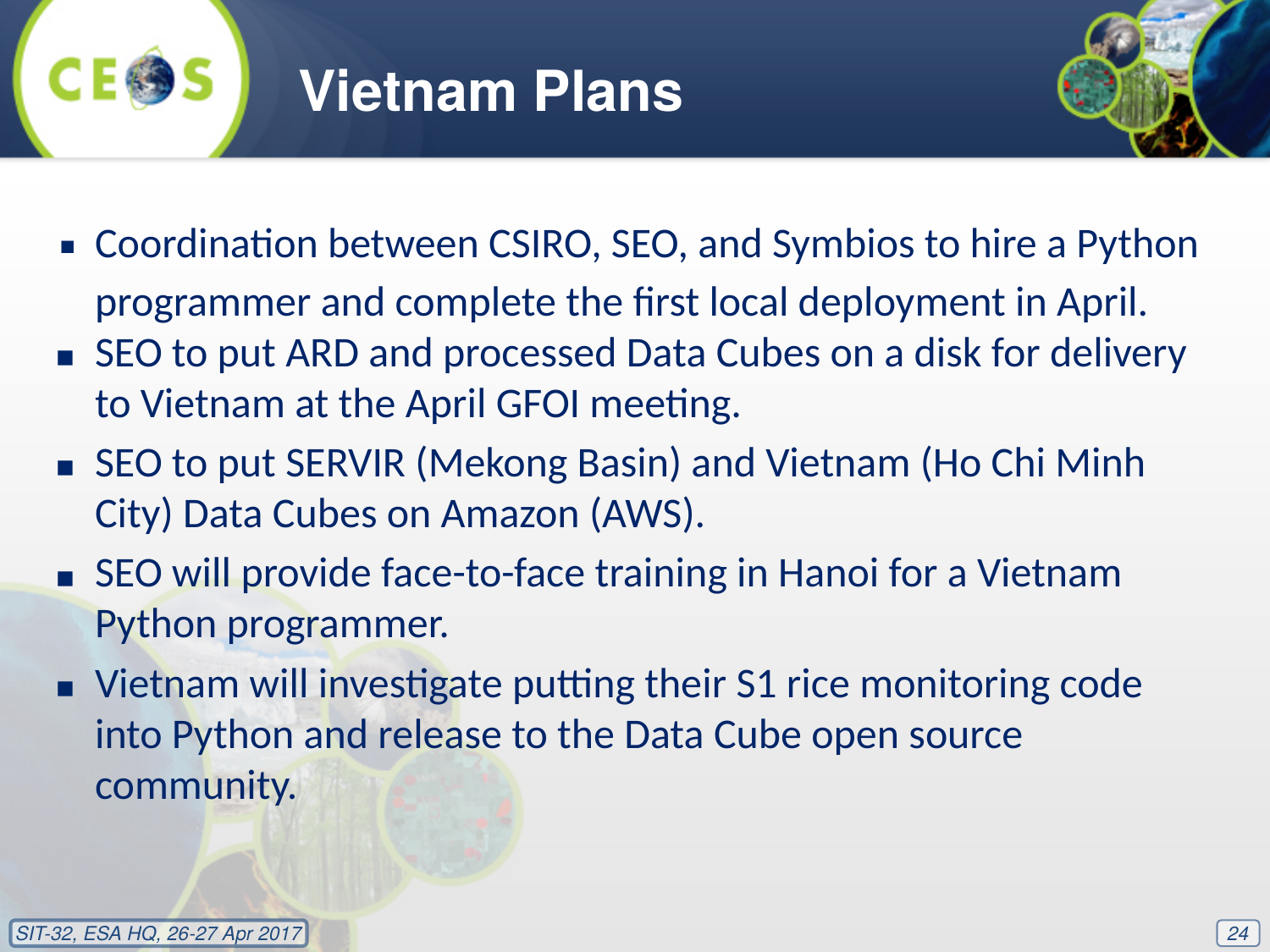

Vietnam Plans
Coordination between CSIRO, SEO, and Symbios to hire a Python programmer and complete the first local deployment in April.
SEO to put ARD and processed Data Cubes on a disk for delivery to Vietnam at the April GFOI meeting.
SEO to put SERVIR (Mekong Basin) and Vietnam (Ho Chi Minh City) Data Cubes on Amazon (AWS).
SEO will provide face-to-face training in Hanoi for a Vietnam Python programmer.
Vietnam will investigate putting their S1 rice monitoring code into Python and release to the Data Cube open source community.
24